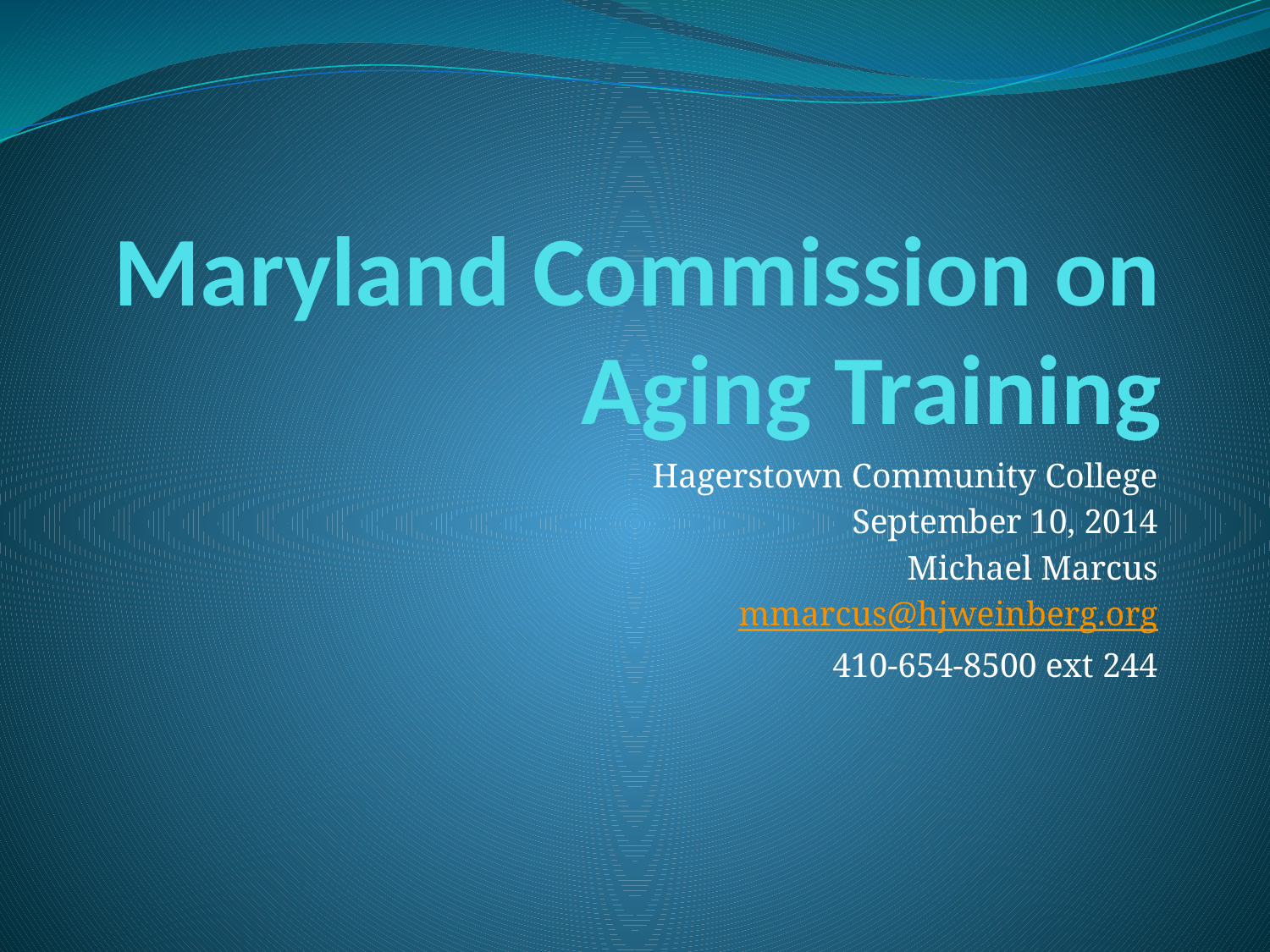

# Maryland Commission on Aging Training
Hagerstown Community College
September 10, 2014
Michael Marcus
mmarcus@hjweinberg.org
410-654-8500 ext 244